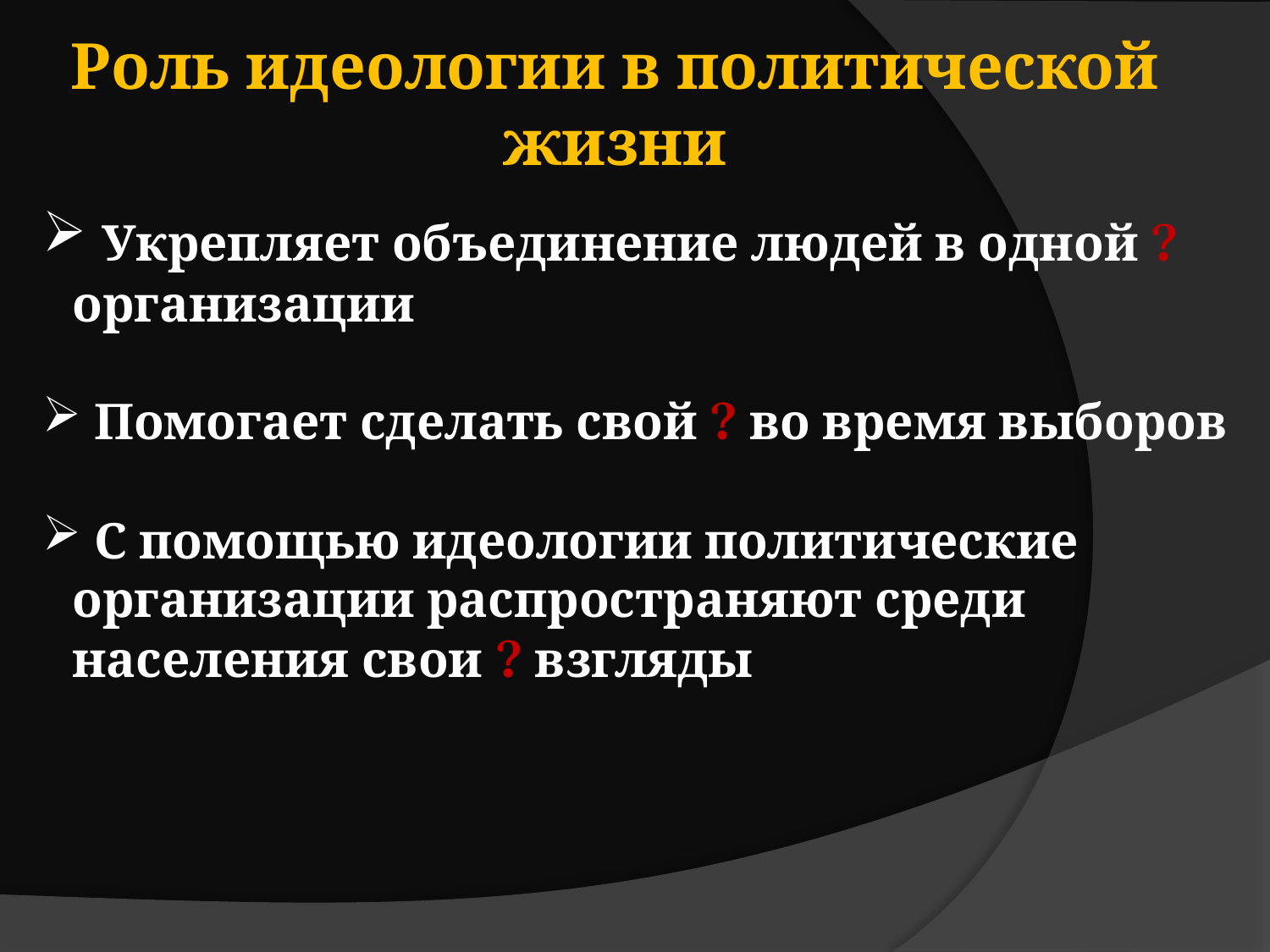

Роль идеологии в политической жизни
 Укрепляет объединение людей в одной ? организации

 Помогает сделать свой ? во время выборов

 С помощью идеологии политические организации распространяют среди населения свои ? взгляды